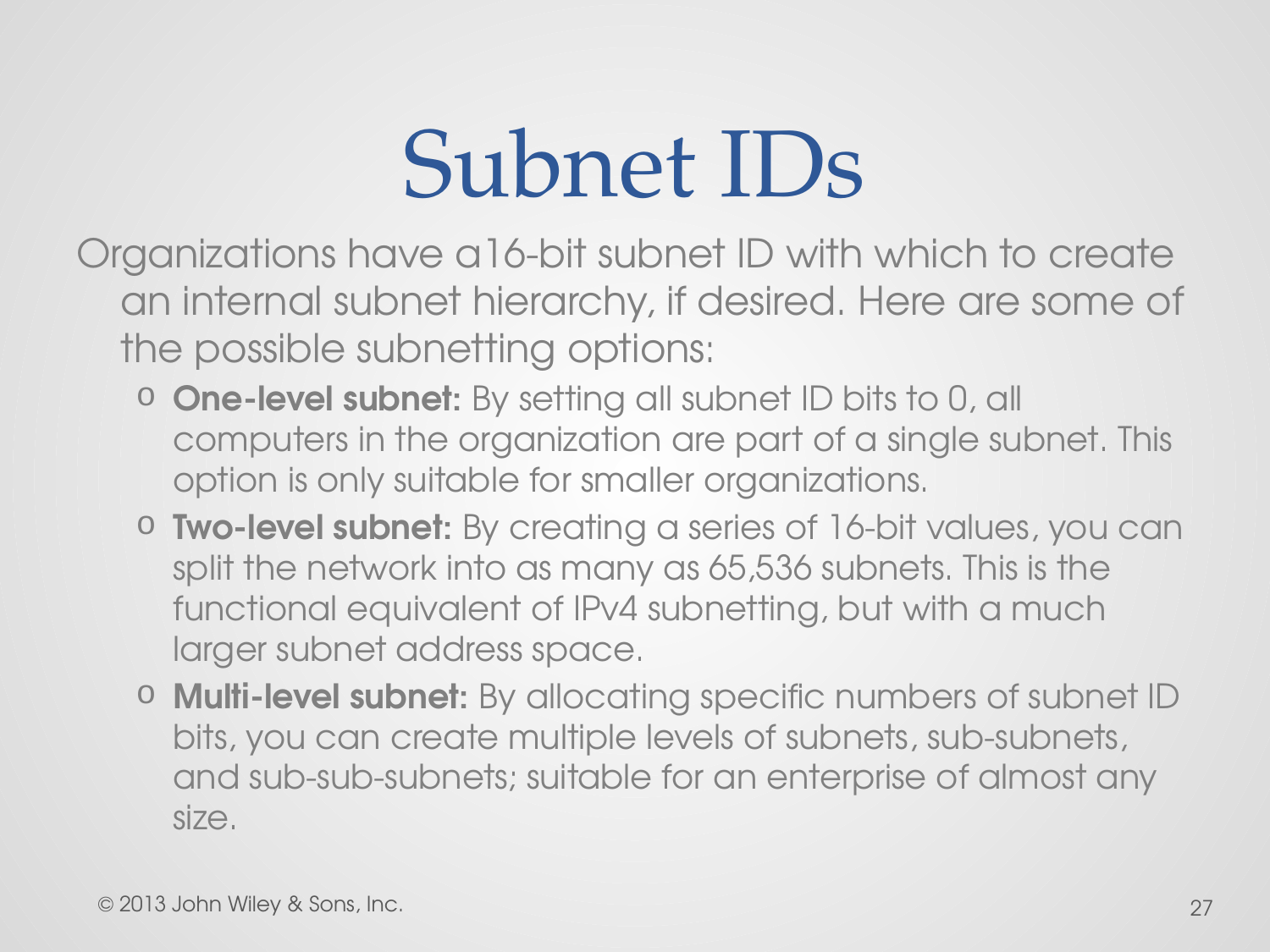

# Subnet IDs
Organizations have a16-bit subnet ID with which to create an internal subnet hierarchy, if desired. Here are some of the possible subnetting options:
One-level subnet: By setting all subnet ID bits to 0, all computers in the organization are part of a single subnet. This option is only suitable for smaller organizations.
Two-level subnet: By creating a series of 16-bit values, you can split the network into as many as 65,536 subnets. This is the functional equivalent of IPv4 subnetting, but with a much larger subnet address space.
Multi-level subnet: By allocating specific numbers of subnet ID bits, you can create multiple levels of subnets, sub-subnets, and sub-sub-subnets; suitable for an enterprise of almost any size.

© 2013 John Wiley & Sons, Inc.
27